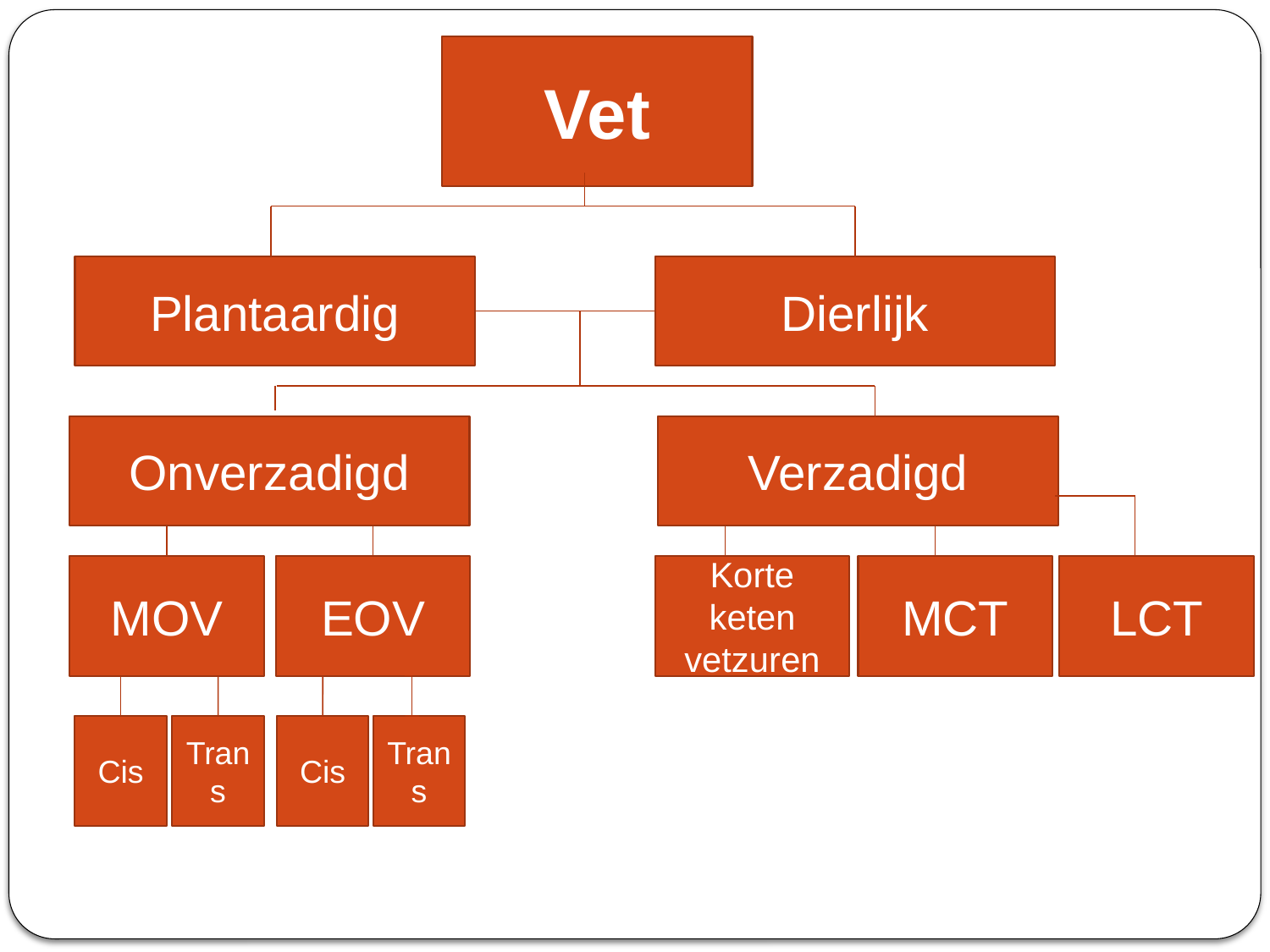

Vet
Plantaardig
Dierlijk
Onverzadigd
Verzadigd
MOV
EOV
Korte
keten vetzuren
MCT
LCT
Cis
Trans
Cis
Trans